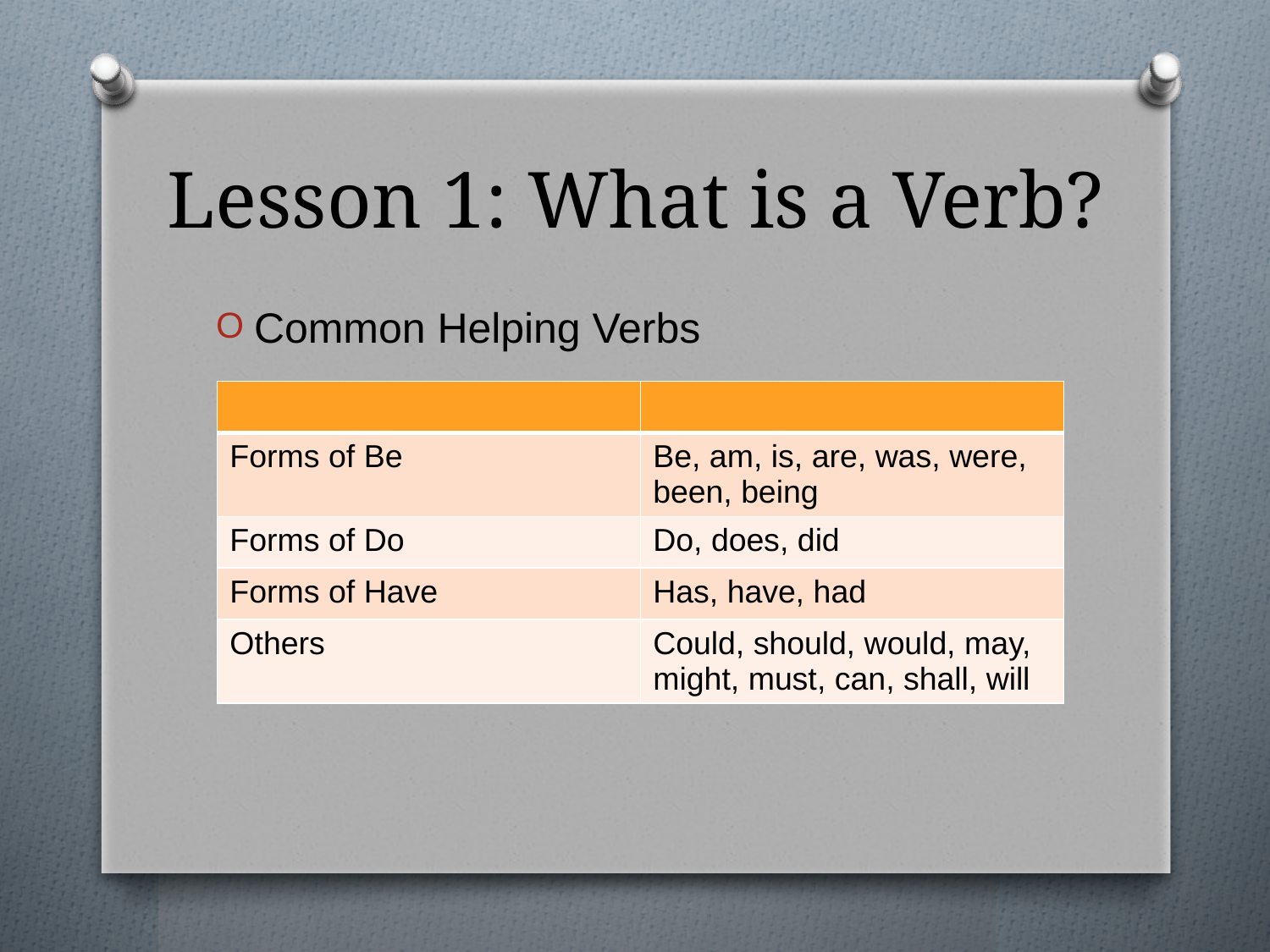

# Lesson 1: What is a Verb?
Common Helping Verbs

|  |  |
| --- | --- |
| Forms of Be | Be, am, is, are, was, were, been, being |
| Forms of Do | Do, does, did |
| Forms of Have | Has, have, had |
| Others | Could, should, would, may, might, must, can, shall, will |